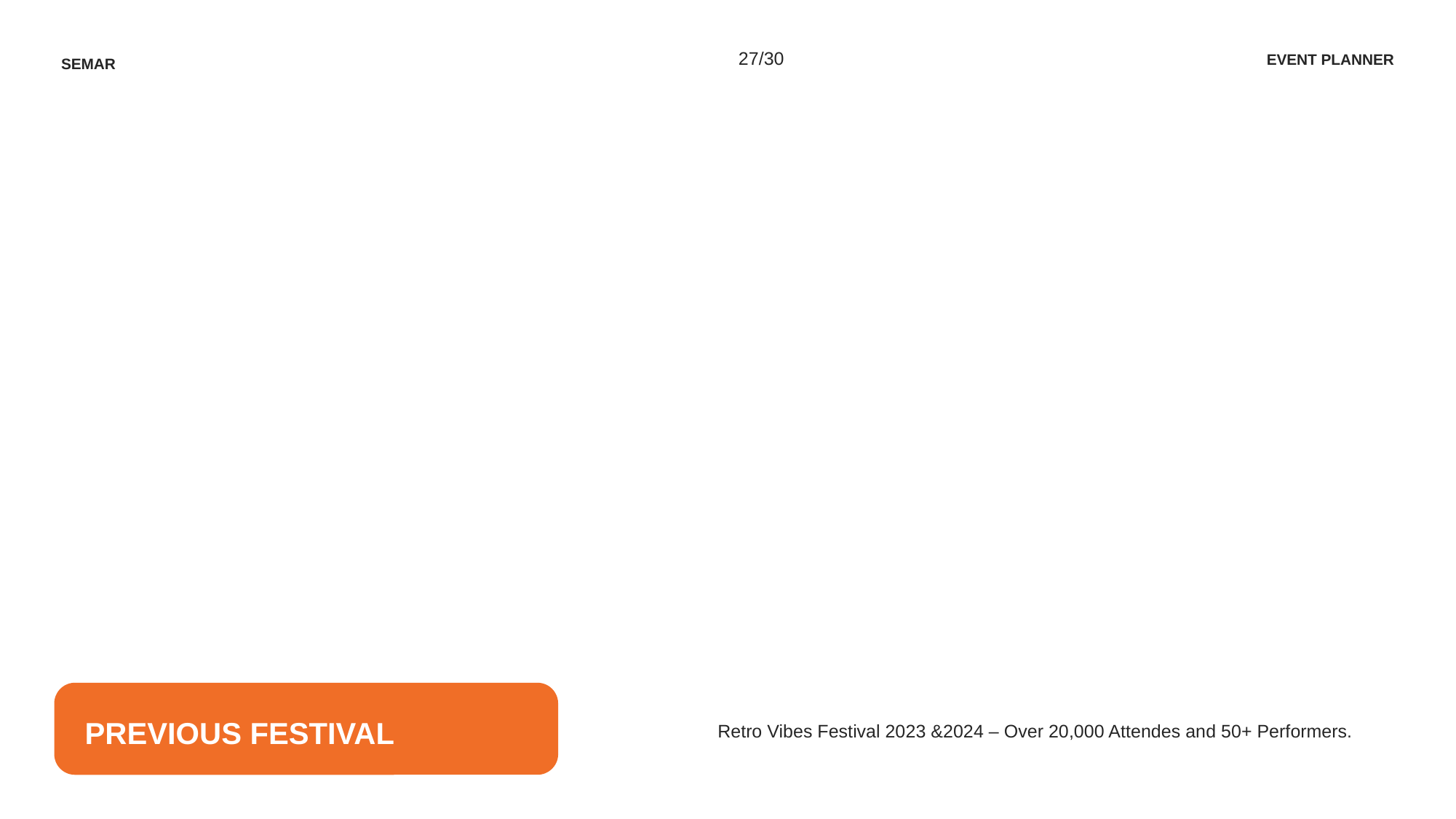

27/30
SEMAR

RETRO MUSIC
2023

PREVIOUS FESTIVAL
Retro Vibes Festival 2023 &2024 – Over 20,000 Attendes and 50+ Performers.